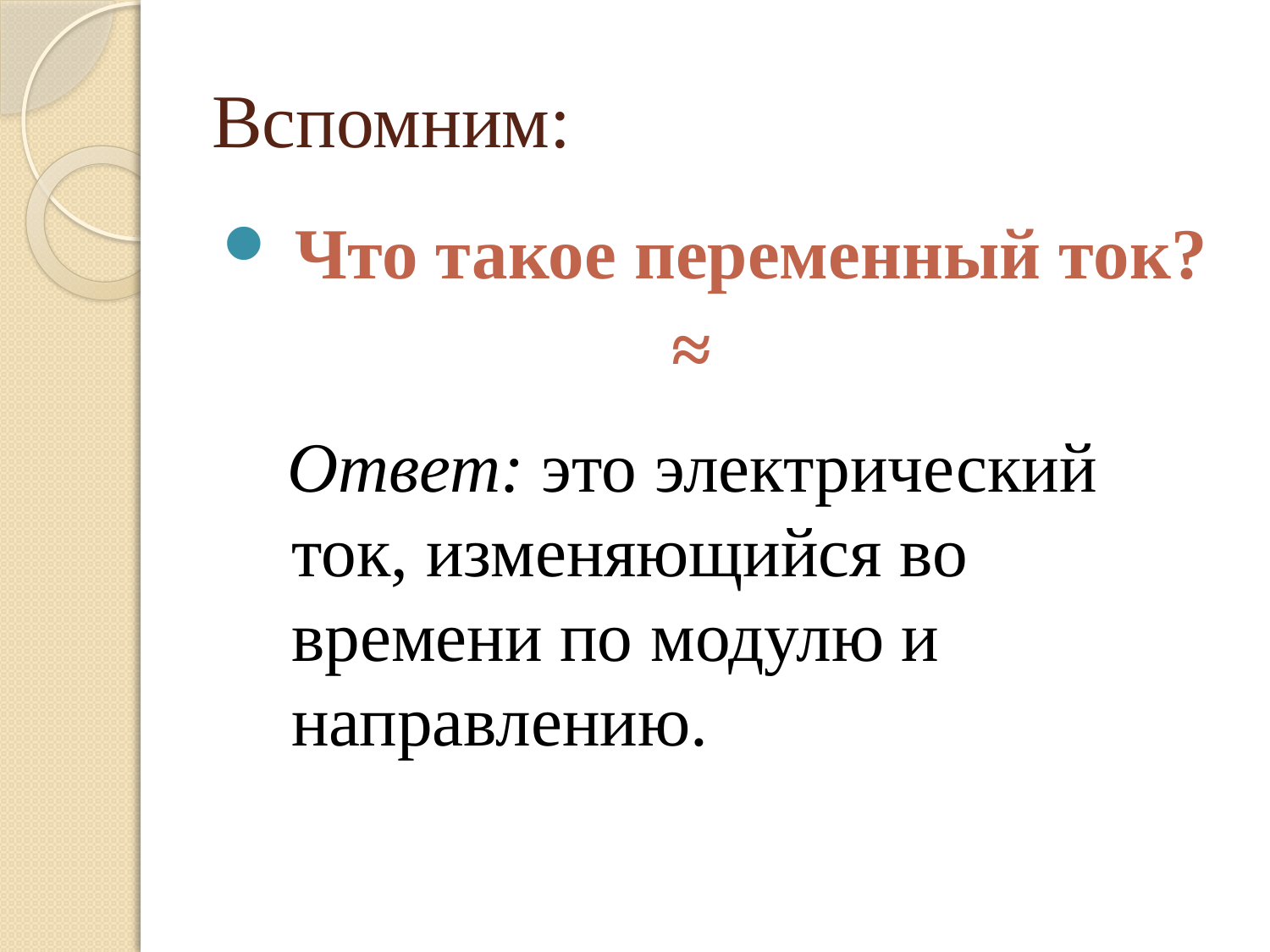

# Вспомним:
 Что такое переменный ток?
                         ≈

  Ответ: это электрический ток, изменяющийся во времени по модулю и направлению.